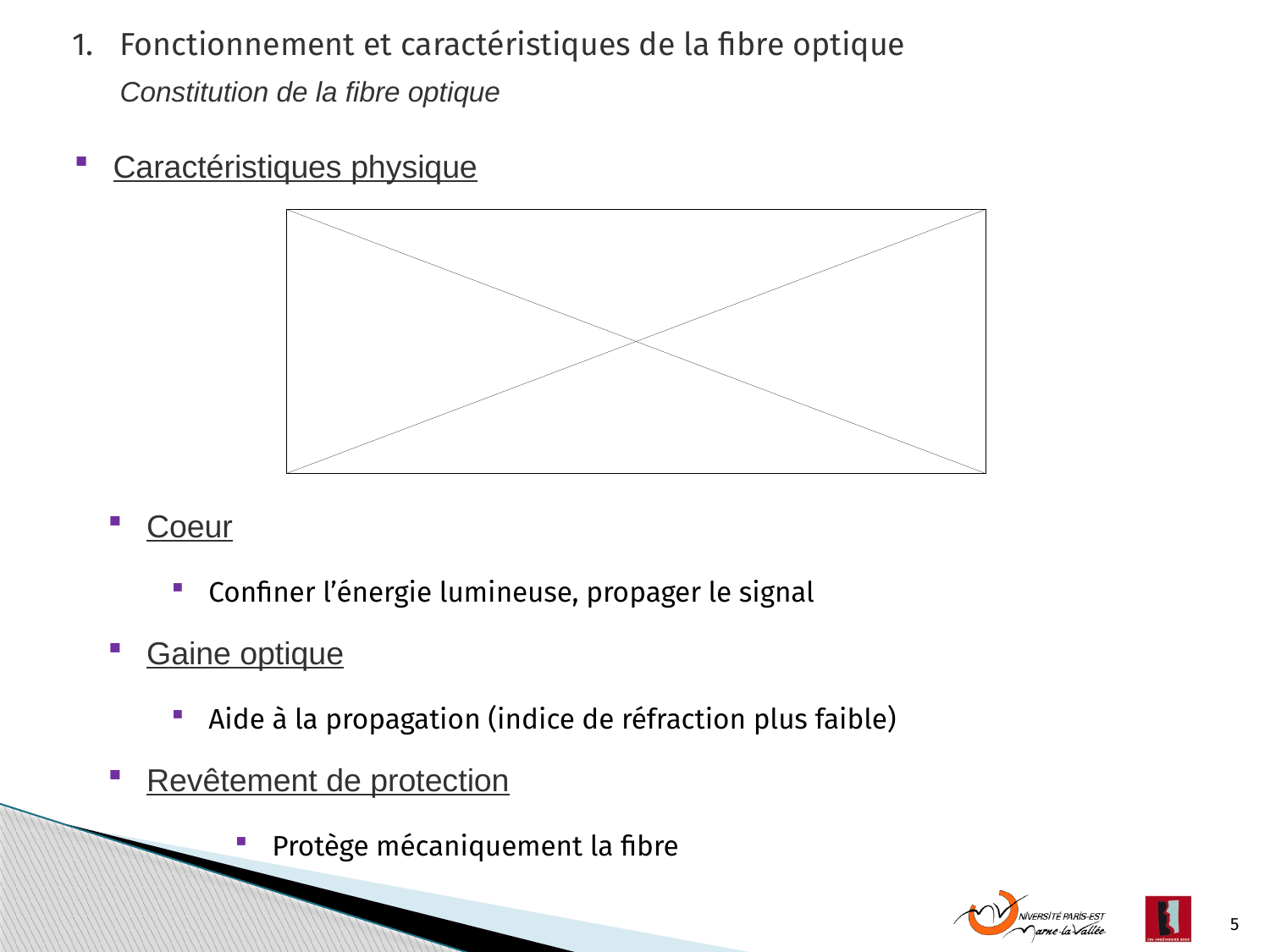

Fonctionnement et caractéristiques de la fibre optique
Constitution de la fibre optique
 Caractéristiques physique

 Coeur
 Confiner l’énergie lumineuse, propager le signal
 Gaine optique
 Aide à la propagation (indice de réfraction plus faible)
 Revêtement de protection
 Protège mécaniquement la fibre

5